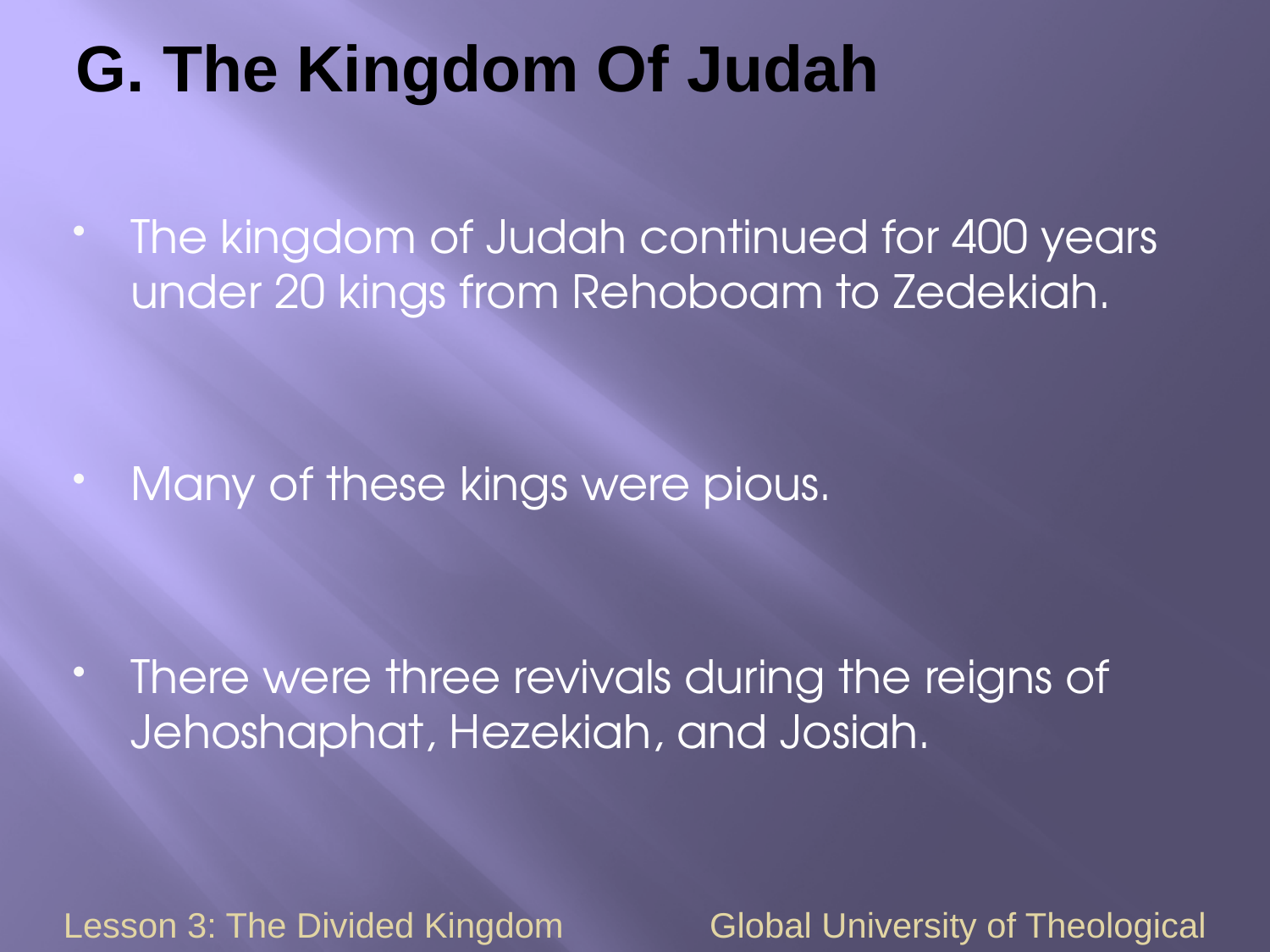

# G. The Kingdom Of Judah
The kingdom of Judah continued for 400 years under 20 kings from Rehoboam to Zedekiah.

Many of these kings were pious.

There were three revivals during the reigns of Jehoshaphat, Hezekiah, and Josiah.
Lesson 3: The Divided Kingdom               Global University of Theological Studies